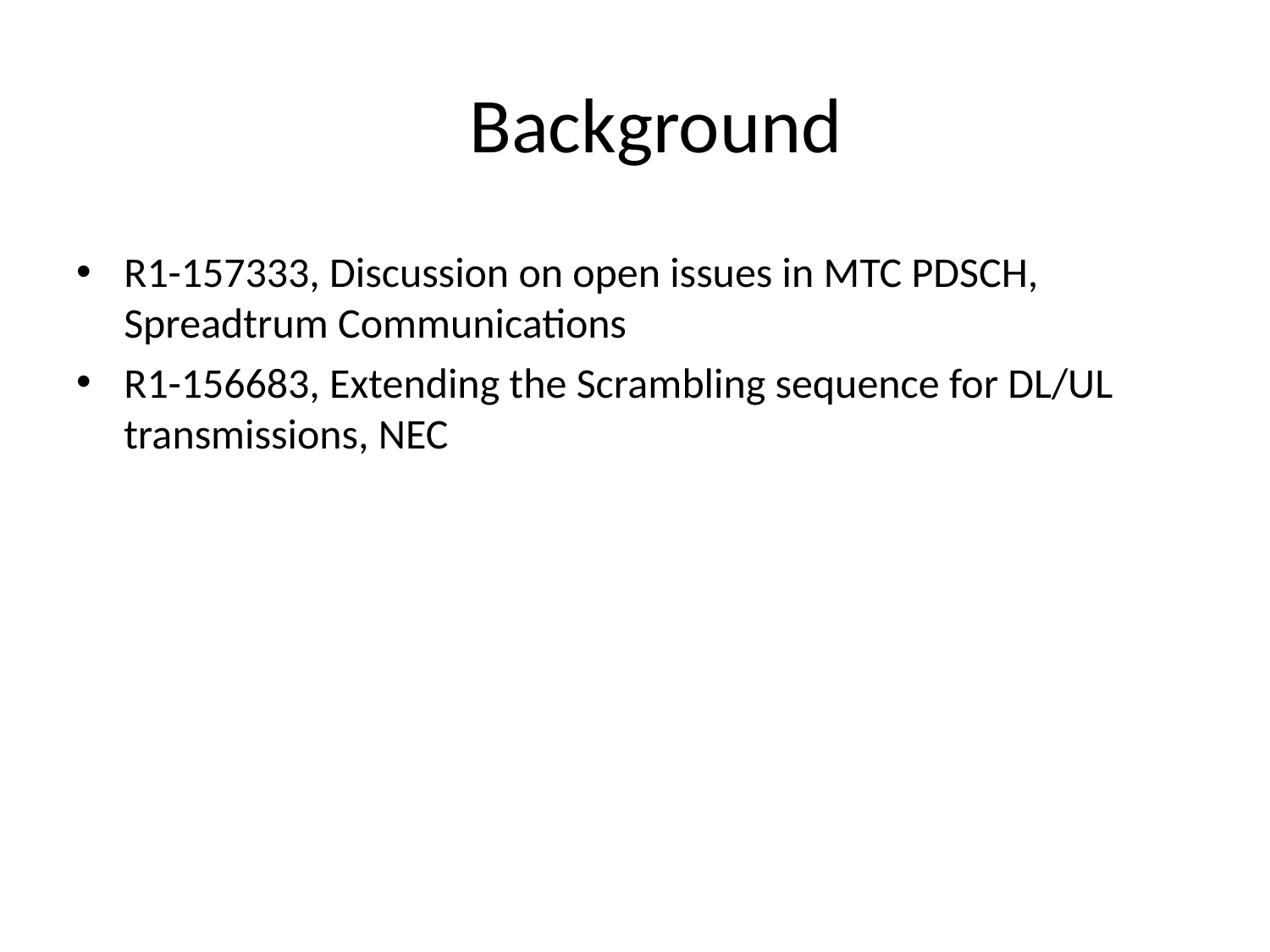

# Background

R1-157333, Discussion on open issues in MTC PDSCH, Spreadtrum Communications
R1-156683, Extending the Scrambling sequence for DL/UL transmissions, NEC